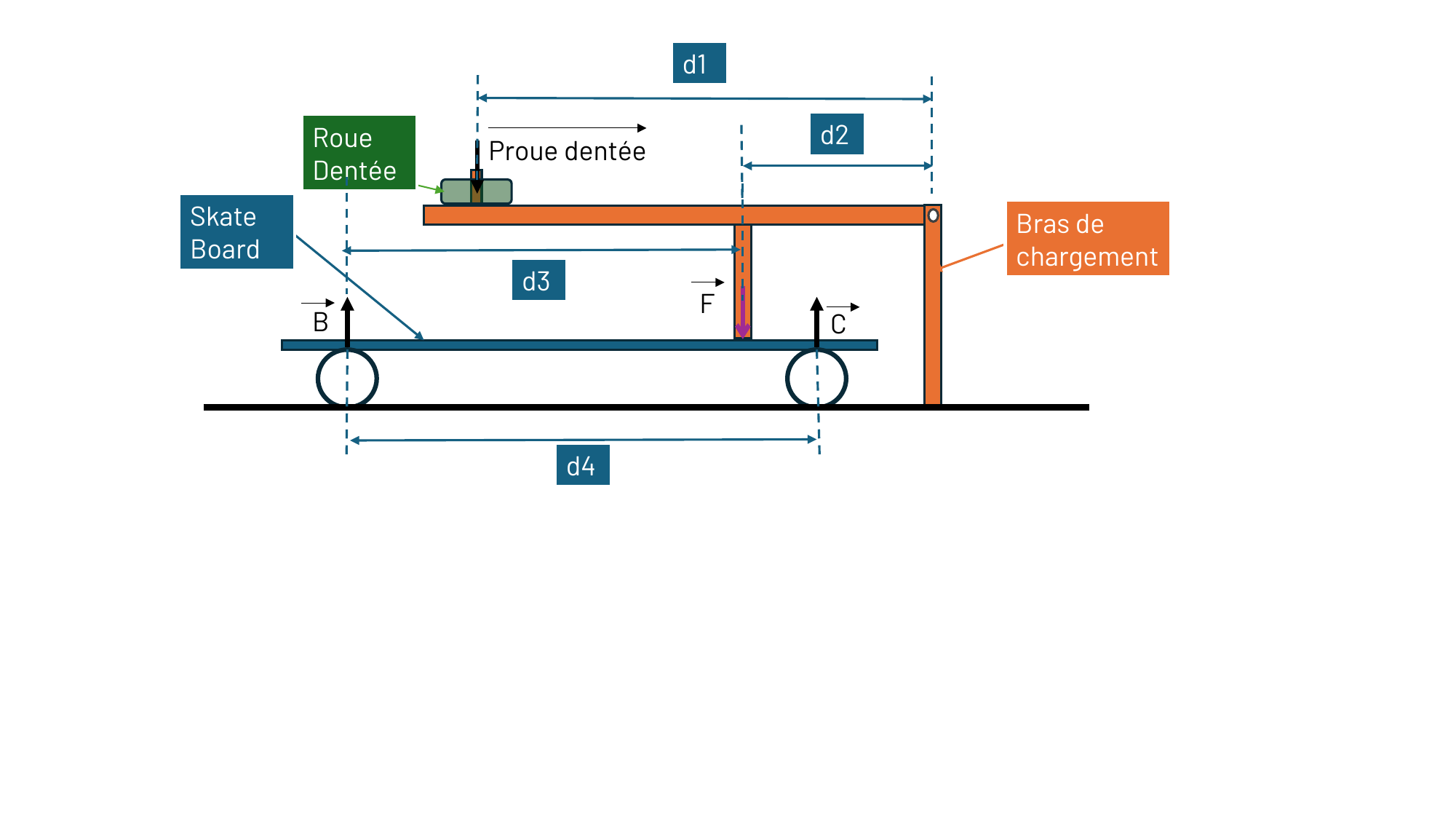

d1
d2
Roue Dentée
Proue dentée

Skate Board
Bras de chargement

d3

F

B
C

v
d4